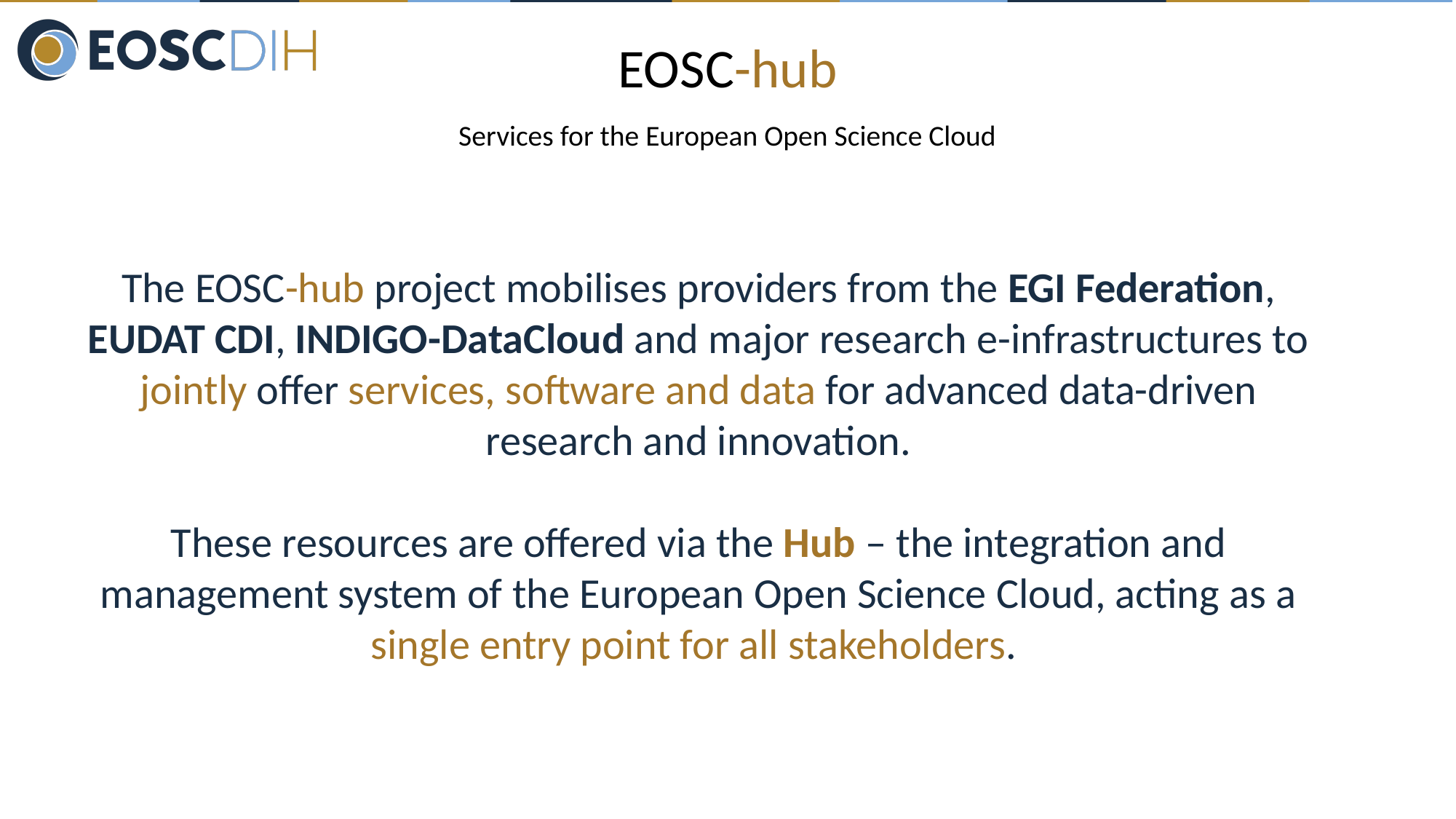

EOSC-hub
Services for the European Open Science Cloud
The EOSC-hub project mobilises providers from the EGI Federation, EUDAT CDI, INDIGO-DataCloud and major research e-infrastructures to jointly offer services, software and data for advanced data-driven research and innovation.

These resources are offered via the Hub – the integration and management system of the European Open Science Cloud, acting as a single entry point for all stakeholders.